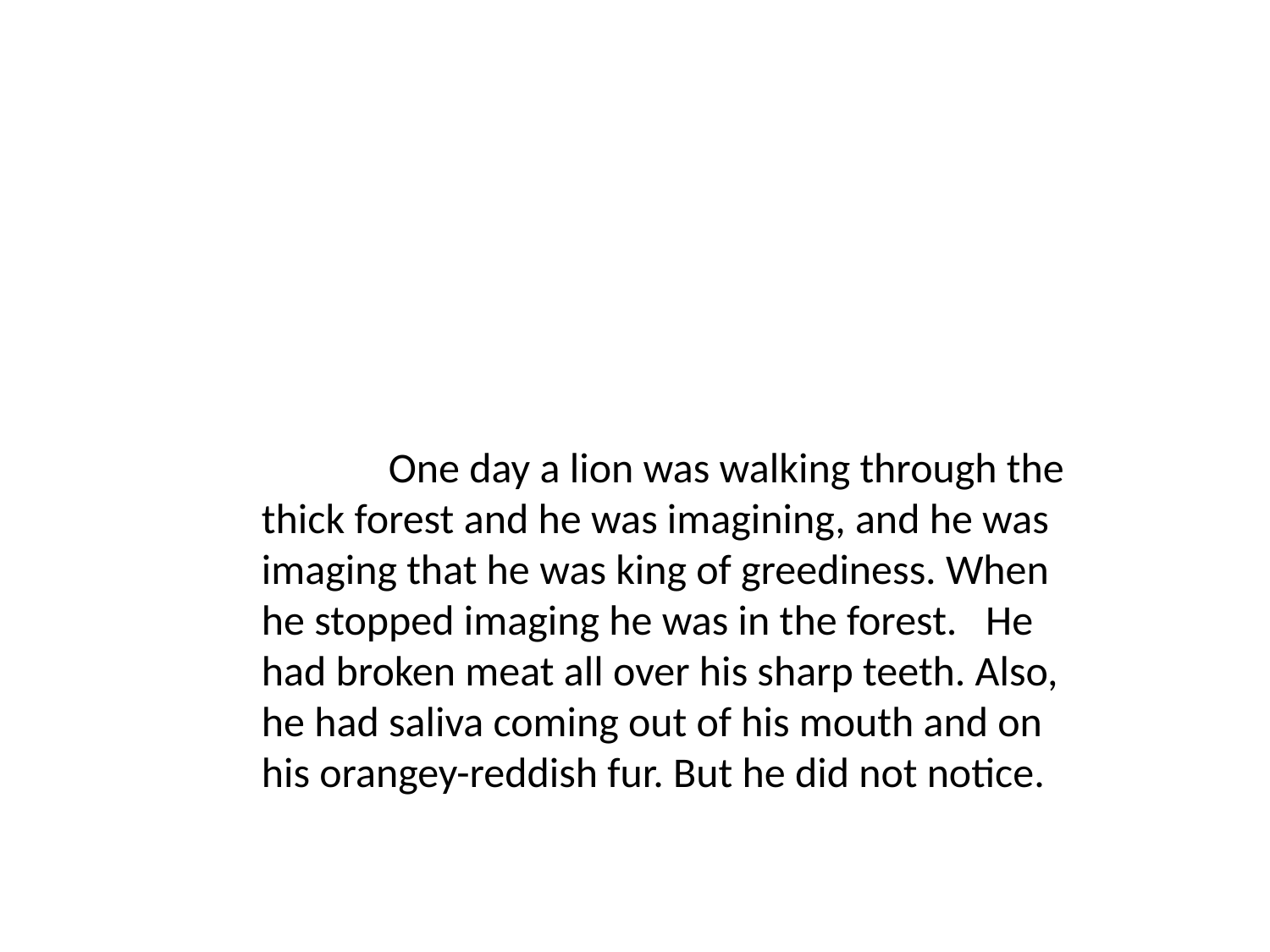

One day a lion was walking through the thick forest and he was imagining, and he was imaging that he was king of greediness. When he stopped imaging he was in the forest.   He had broken meat all over his sharp teeth. Also, he had saliva coming out of his mouth and on his orangey-reddish fur. But he did not notice.